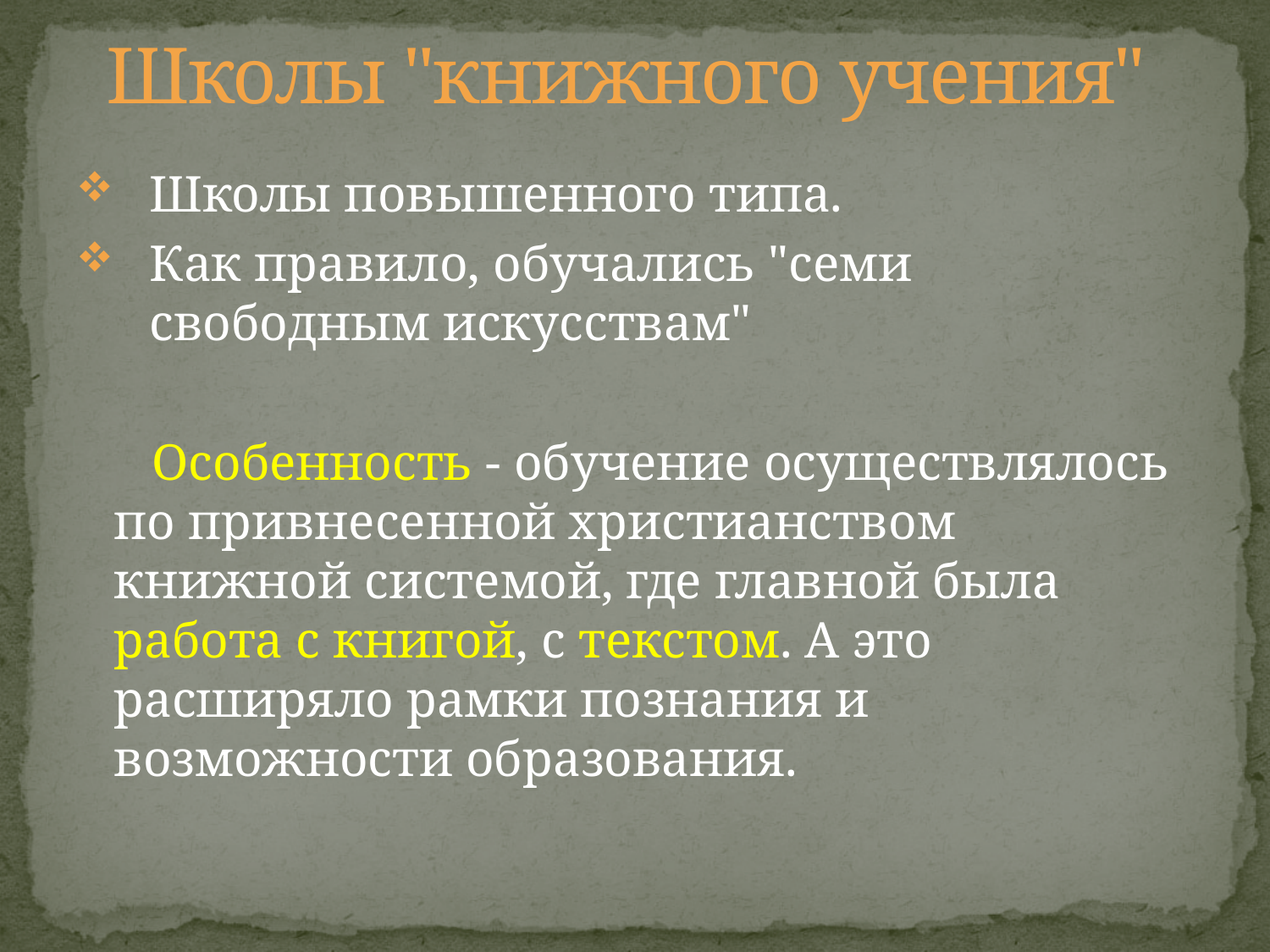

# Школы "книжного учения"
Школы повышенного типа.
Как правило, обучались "семи свободным искусствам"

Особенность - обучение осуществлялось по привнесенной христианством книжной системой, где главной была работа с книгой, с текстом. А это расширяло рамки познания и возможности образования.